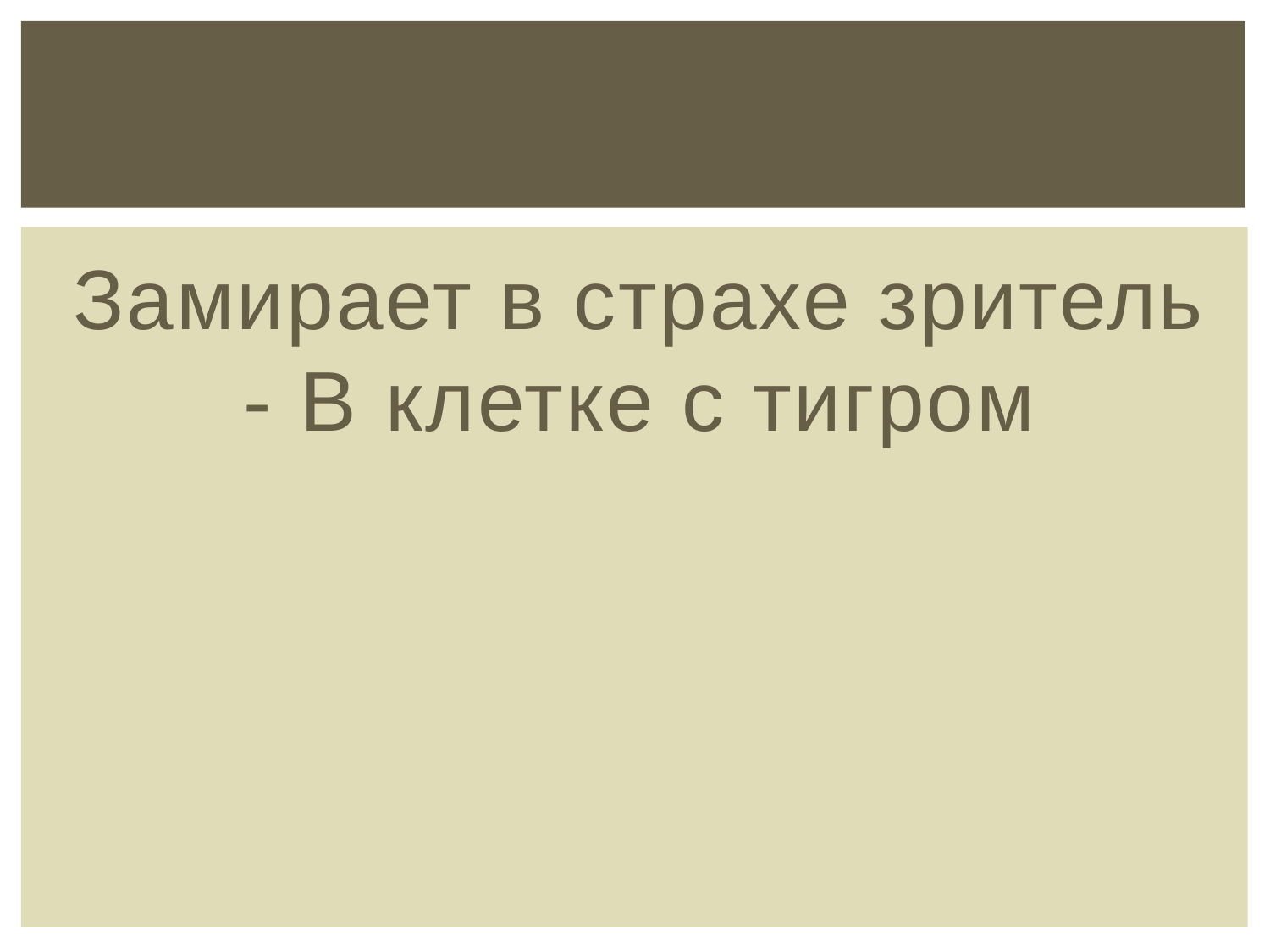

#
Замирает в страхе зритель - В клетке с тигром